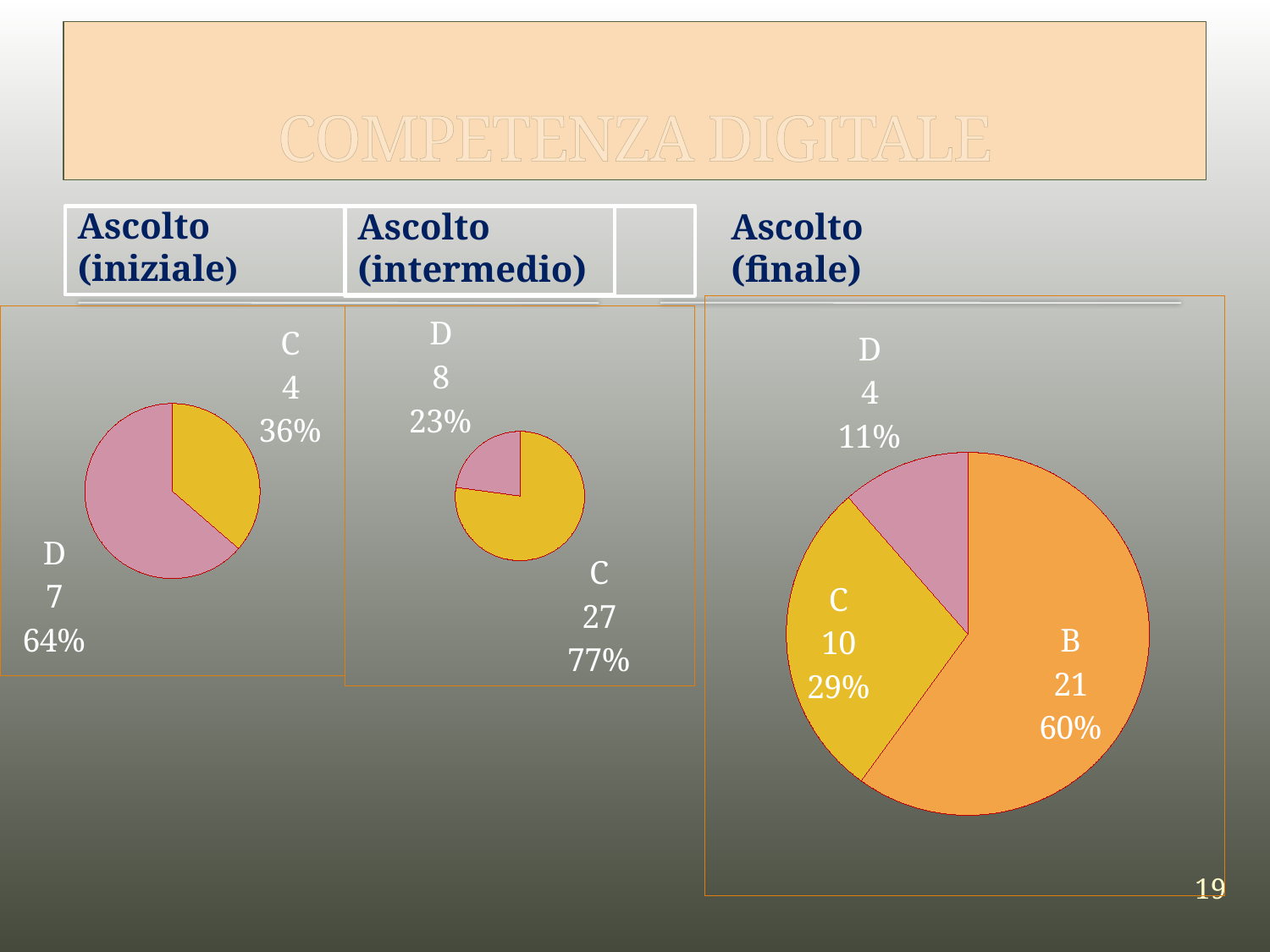

# COMPETENZA DIGITALE
Ascolto
(iniziale)
Ascolto
(intermedio)
Ascolto
(finale)

### Chart

| Category | Colonna1 |
|---|---|
| A | 0.0 |
| B | 21.0 |
| C | 10.0 |
| D | 4.0 |

### Chart

| Category | Vendite |
|---|---|
| A | 0.0 |
| B | 0.0 |
| C | 4.0 |
| D | 7.0 |

### Chart

| Category | Colonna1 |
|---|---|
| A | 0.0 |
| B | 0.0 |
| C | 27.0 |
| D | 8.0 |
19